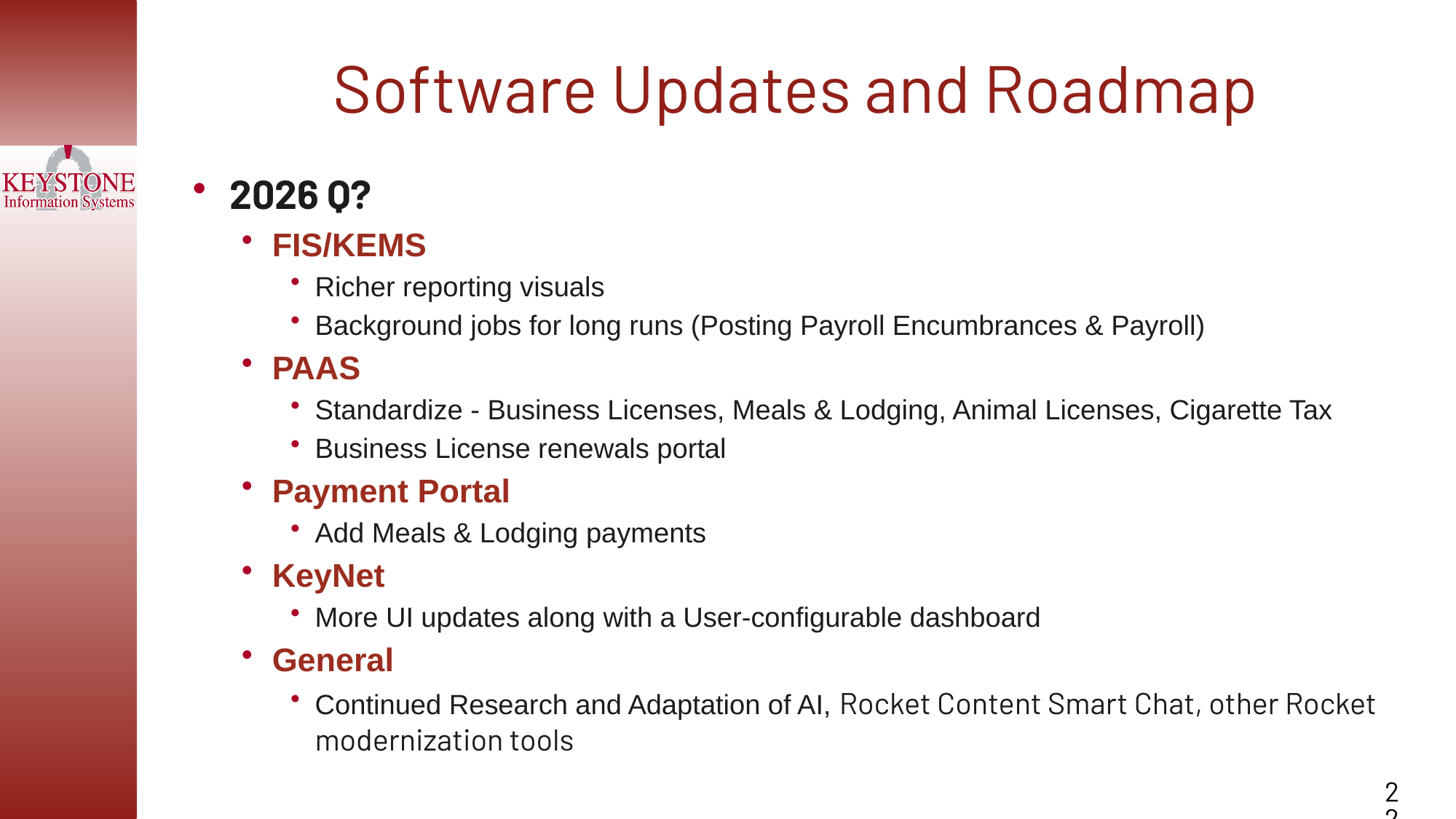

Software Updates and Roadmap
2026 Q?
FIS/KEMS
Richer reporting visuals
Background jobs for long runs (Posting Payroll Encumbrances & Payroll)
PAAS
Standardize - Business Licenses, Meals & Lodging, Animal Licenses, Cigarette Tax
Business License renewals portal
Payment Portal
Add Meals & Lodging payments
KeyNet
More UI updates along with a User‑configurable dashboard
General
Continued Research and Adaptation of AI, Rocket Content Smart Chat, other Rocket modernization tools

22